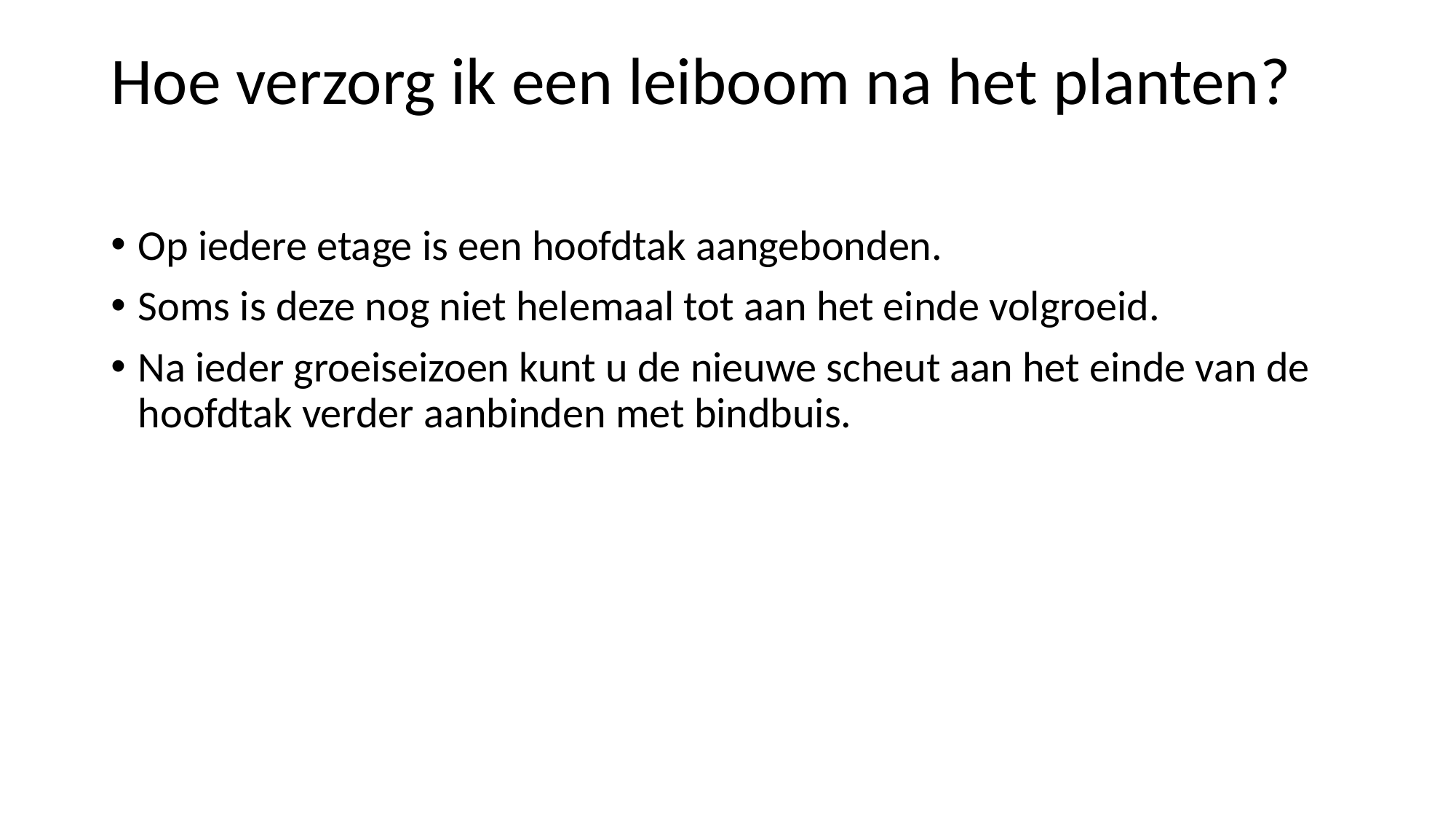

# Hoe verzorg ik een leiboom na het planten?
Op iedere etage is een hoofdtak aangebonden.
Soms is deze nog niet helemaal tot aan het einde volgroeid.
Na ieder groeiseizoen kunt u de nieuwe scheut aan het einde van de hoofdtak verder aanbinden met bindbuis.